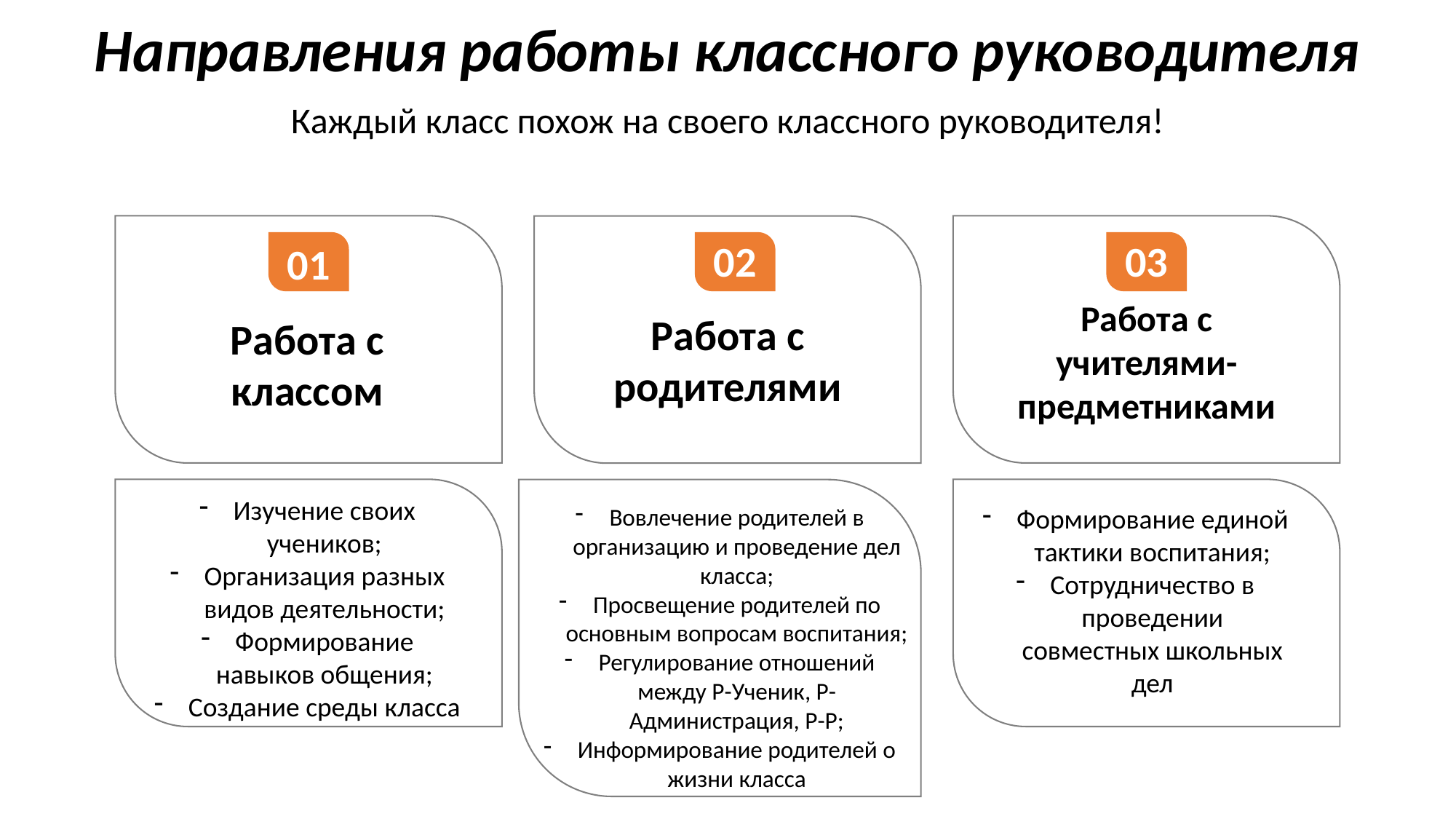

Направления работы классного руководителя
Каждый класс похож на своего классного руководителя!

02
03
01

Работа с учителями-предметниками
Работа с родителями
Работа с классом

Изучение своих учеников;
Организация разных видов деятельности;
Формирование навыков общения;
Создание среды класса
Вовлечение родителей в организацию и проведение дел класса;
Просвещение родителей по основным вопросам воспитания;
Регулирование отношений между Р-Ученик, Р-Администрация, Р-Р;
Информирование родителей о жизни класса
Формирование единой тактики воспитания;
Сотрудничество в проведении совместных школьных дел